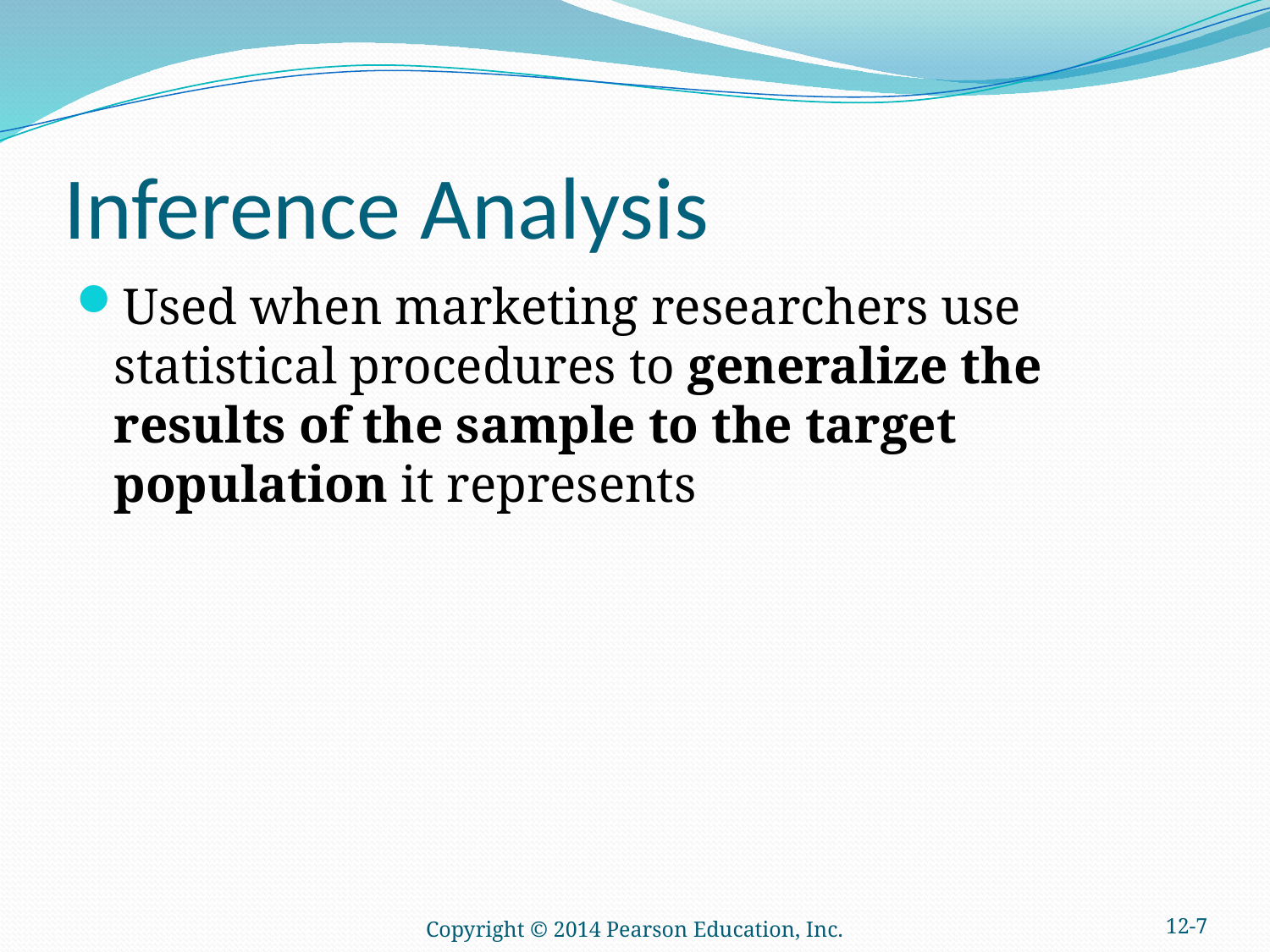

# Inference Analysis
Used when marketing researchers use statistical procedures to generalize the results of the sample to the target population it represents